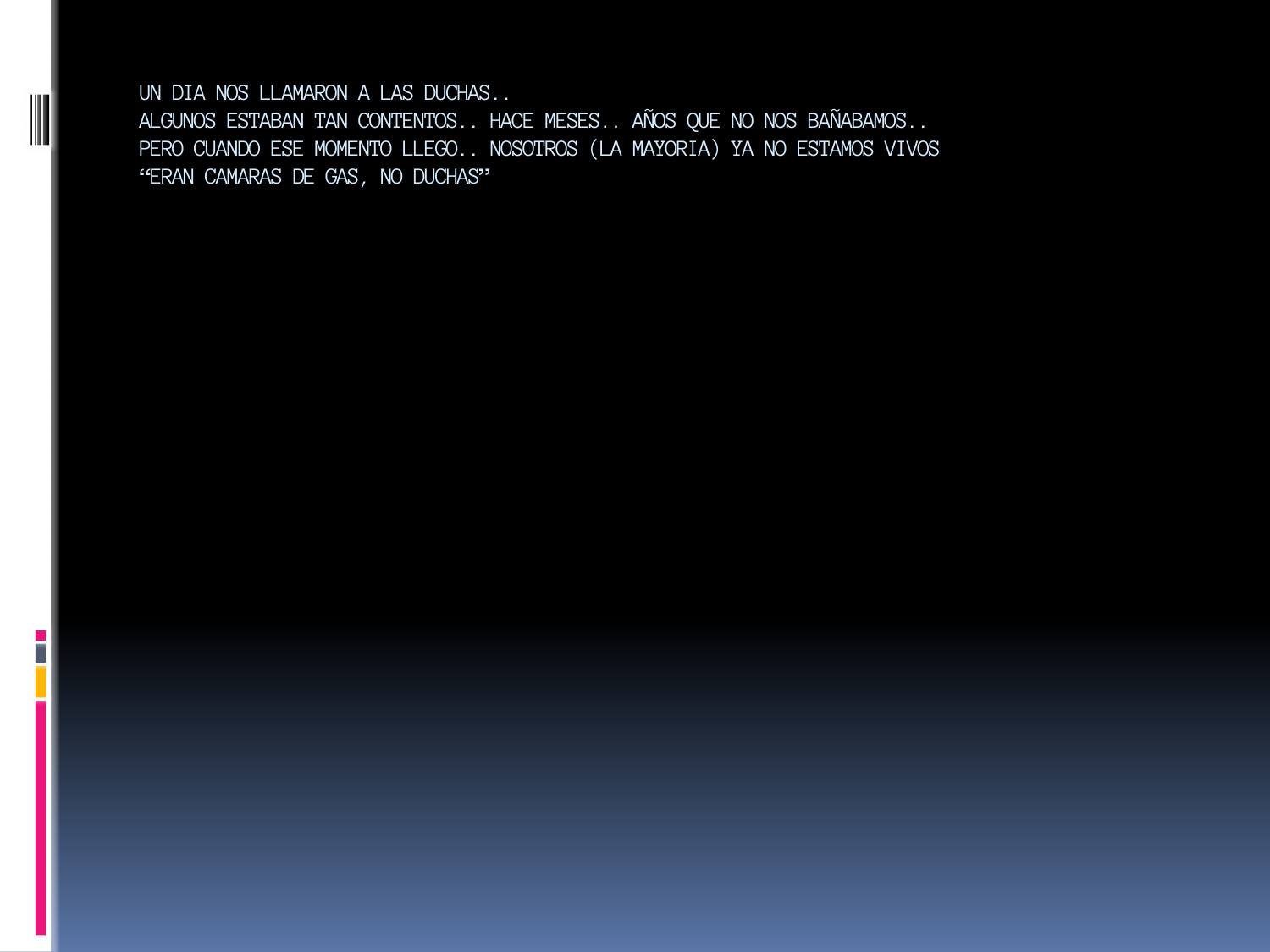

# UN DIA NOS LLAMARON A LAS DUCHAS.. ALGUNOS ESTABAN TAN CONTENTOS.. HACE MESES.. AÑOS QUE NO NOS BAÑABAMOS.. PERO CUANDO ESE MOMENTO LLEGO.. NOSOTROS (LA MAYORIA) YA NO ESTAMOS VIVOS “ERAN CAMARAS DE GAS, NO DUCHAS”